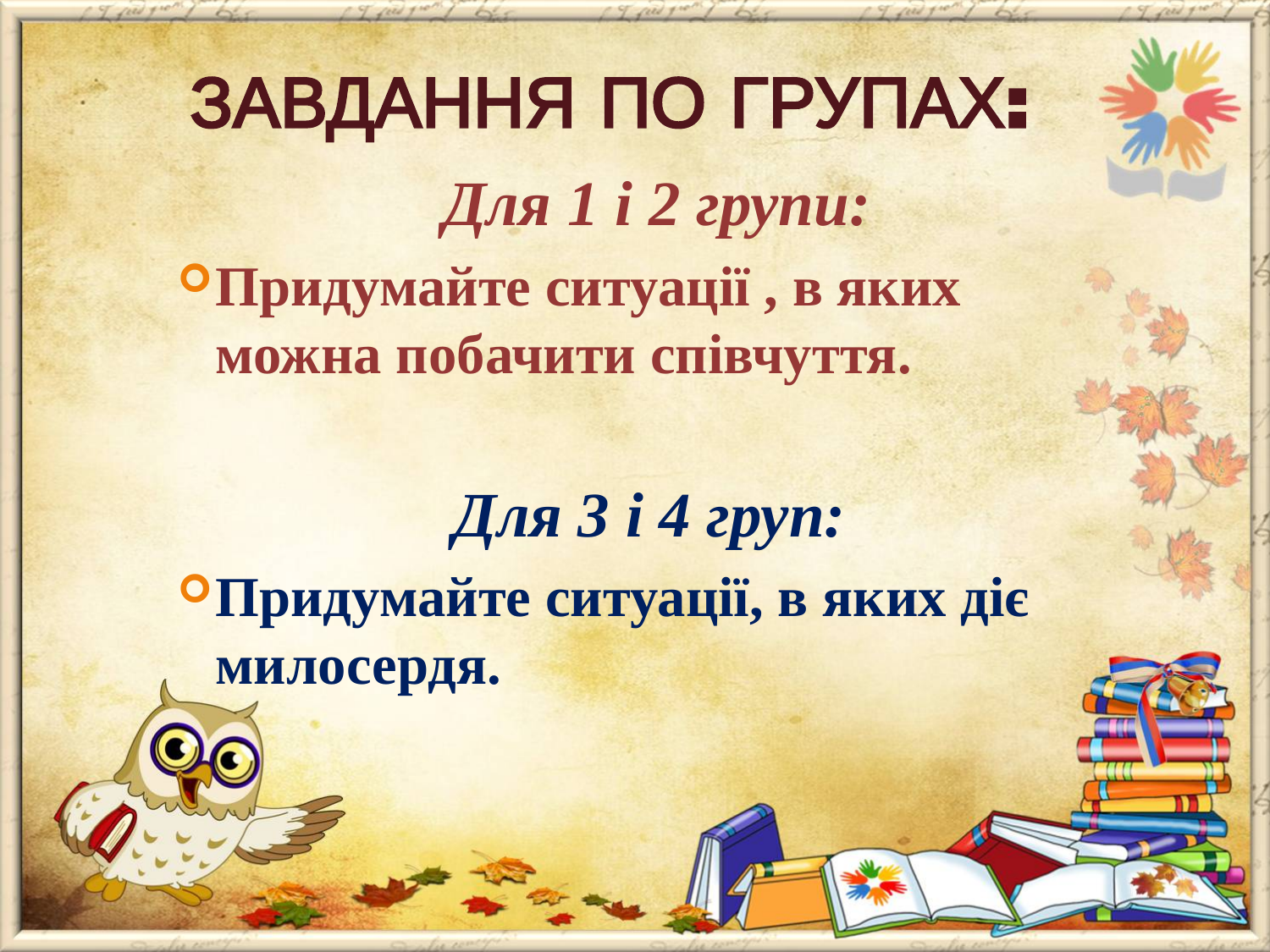

Завдання по групах:
 Для 1 і 2 групи:
Придумайте ситуації , в яких  можна побачити співчуття.

Для 3 і 4 груп:
Придумайте ситуації, в яких діє милосердя.